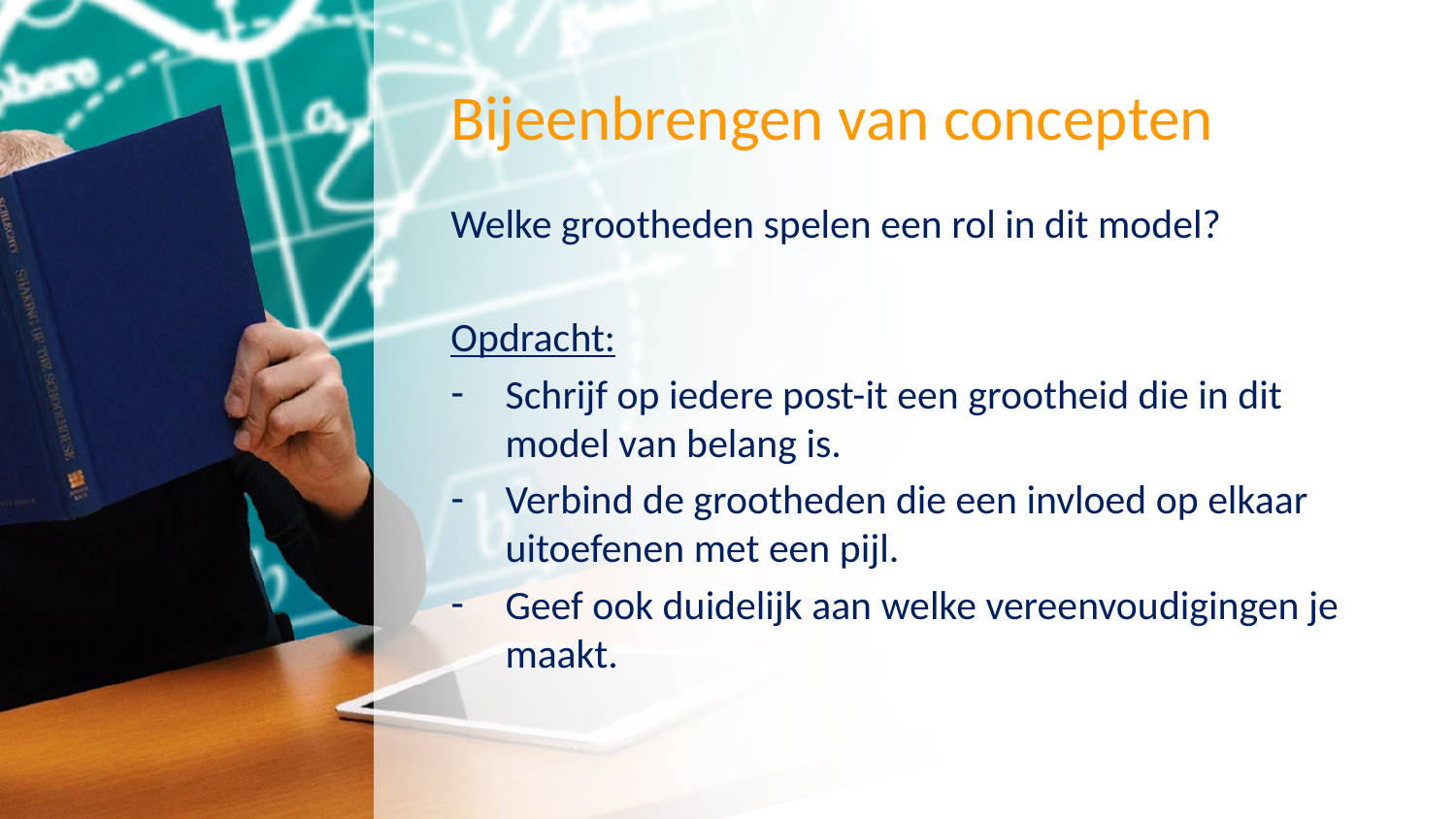

# Bijeenbrengen van concepten
Welke grootheden spelen een rol in dit model?

Opdracht:
Schrijf op iedere post-it een grootheid die in dit model van belang is.
Verbind de grootheden die een invloed op elkaar uitoefenen met een pijl.
Geef ook duidelijk aan welke vereenvoudigingen je maakt.